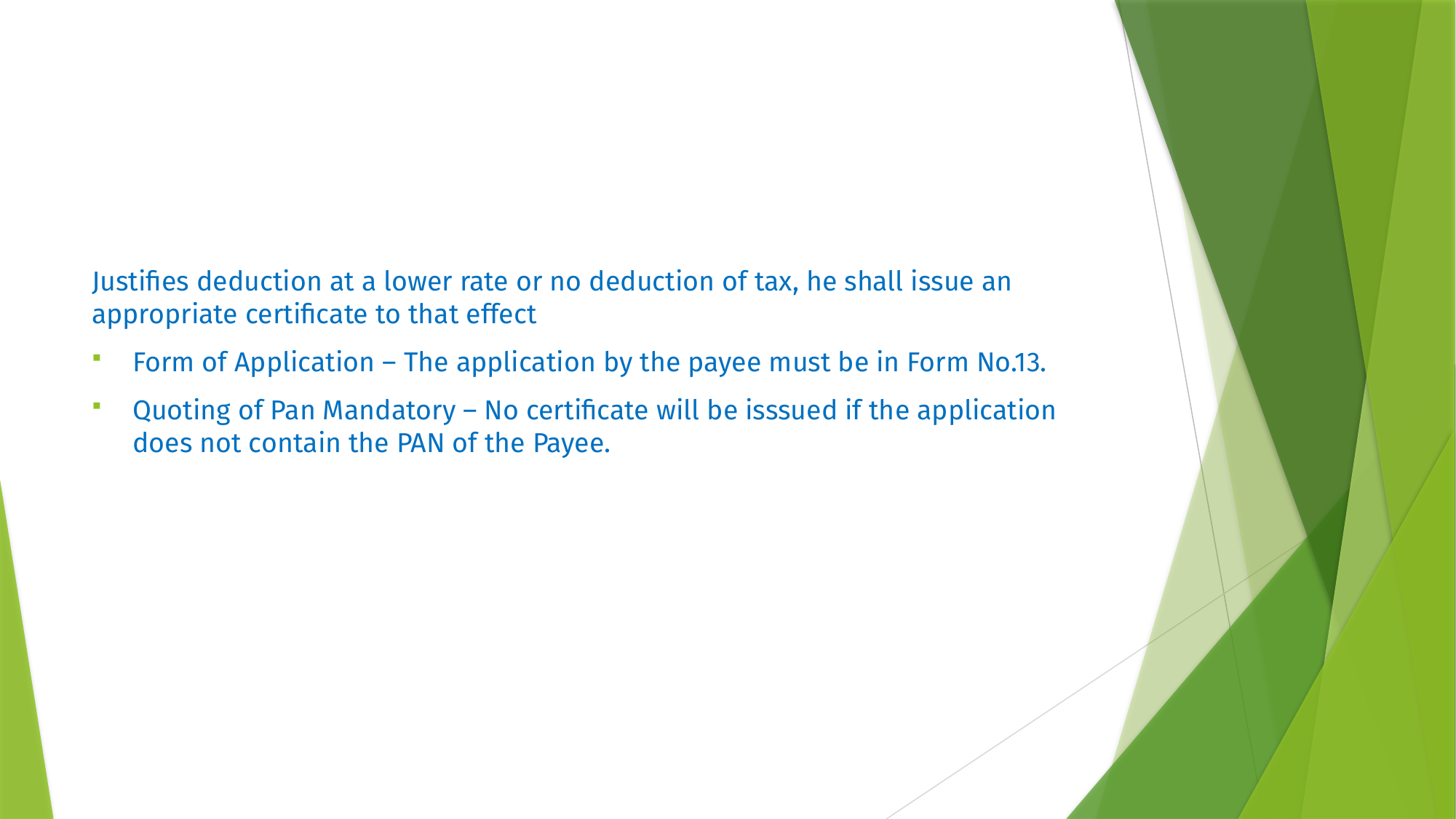

#
Justifies deduction at a lower rate or no deduction of tax, he shall issue an appropriate certificate to that effect
Form of Application – The application by the payee must be in Form No.13.
Quoting of Pan Mandatory – No certificate will be isssued if the application does not contain the PAN of the Payee.